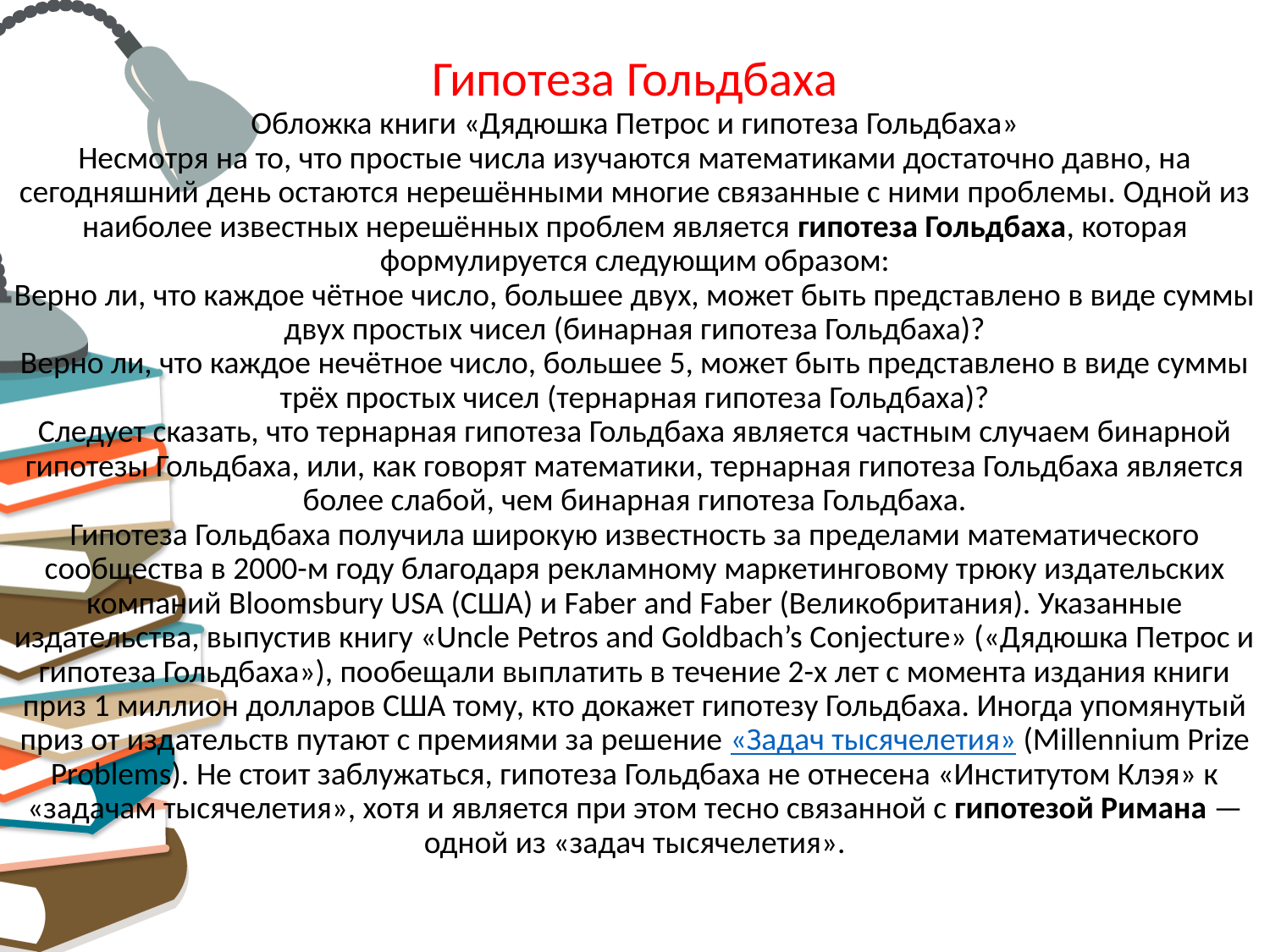

# Гипотеза Гольдбаха Обложка книги «Дядюшка Петрос и гипотеза Гольдбаха» Несмотря на то, что простые числа изучаются математиками достаточно давно, на сегодняшний день остаются нерешёнными многие связанные с ними проблемы. Одной из наиболее известных нерешённых проблем является гипотеза Гольдбаха, которая формулируется следующим образом: Верно ли, что каждое чётное число, большее двух, может быть представлено в виде суммы двух простых чисел (бинарная гипотеза Гольдбаха)? Верно ли, что каждое нечётное число, большее 5, может быть представлено в виде суммы трёх простых чисел (тернарная гипотеза Гольдбаха)? Следует сказать, что тернарная гипотеза Гольдбаха является частным случаем бинарной гипотезы Гольдбаха, или, как говорят математики, тернарная гипотеза Гольдбаха является более слабой, чем бинарная гипотеза Гольдбаха. Гипотеза Гольдбаха получила широкую известность за пределами математического сообщества в 2000-м году благодаря рекламному маркетинговому трюку издательских компаний Bloomsbury USA (США) и Faber and Faber (Великобритания). Указанные издательства, выпустив книгу «Uncle Petros and Goldbach’s Conjecture» («Дядюшка Петрос и гипотеза Гольдбаха»), пообещали выплатить в течение 2-х лет с момента издания книги приз 1 миллион долларов США тому, кто докажет гипотезу Гольдбаха. Иногда упомянутый приз от издательств путают с премиями за решение «Задач тысячелетия» (Millennium Prize Problems). Не стоит заблужаться, гипотеза Гольдбаха не отнесена «Институтом Клэя» к «задачам тысячелетия», хотя и является при этом тесно связанной с гипотезой Римана — одной из «задач тысячелетия».